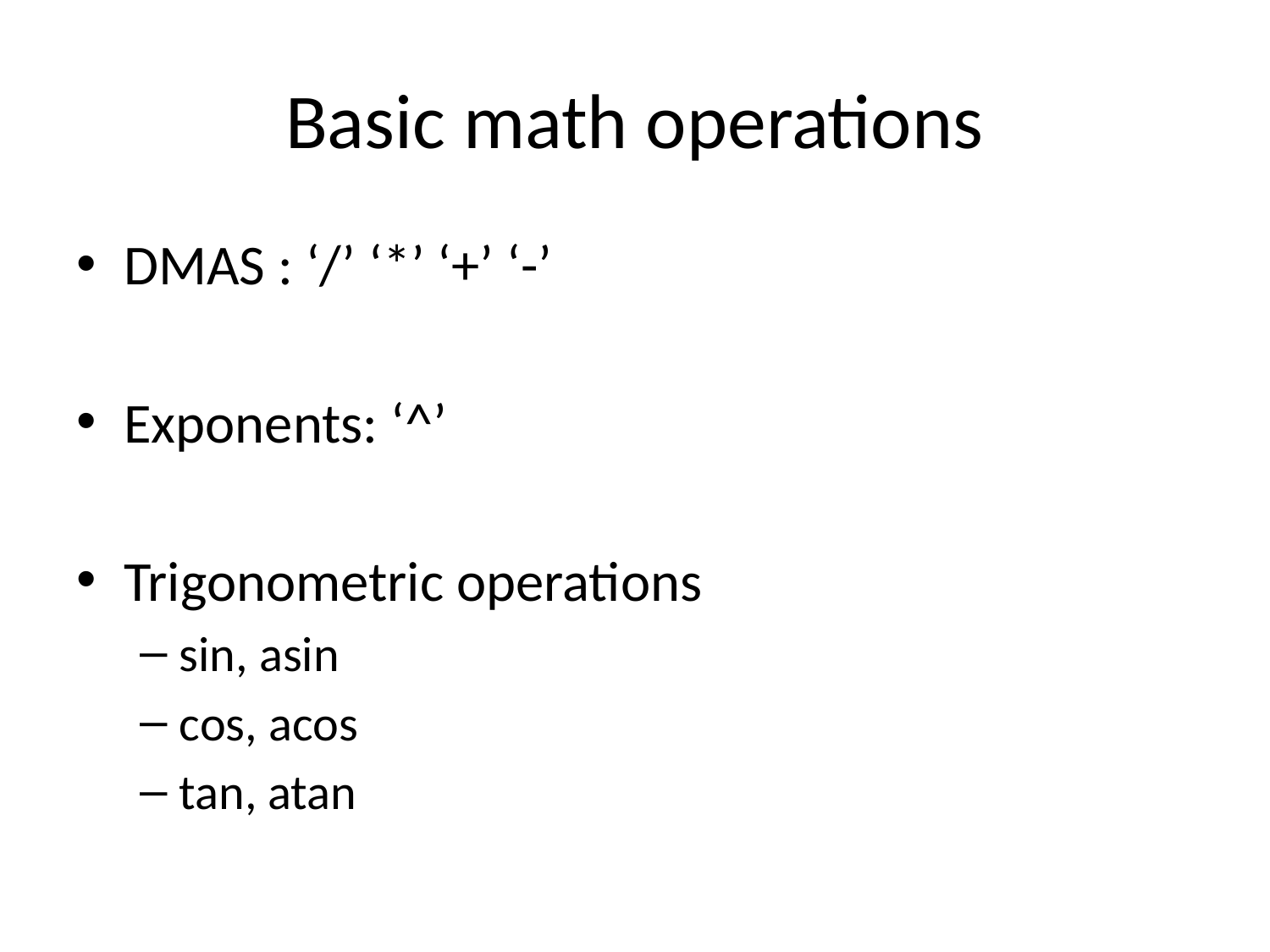

# Basic math operations
DMAS : ‘/’ ‘*’ ‘+’ ‘-’

Exponents: ‘^’

Trigonometric operations
sin, asin
cos, acos
tan, atan